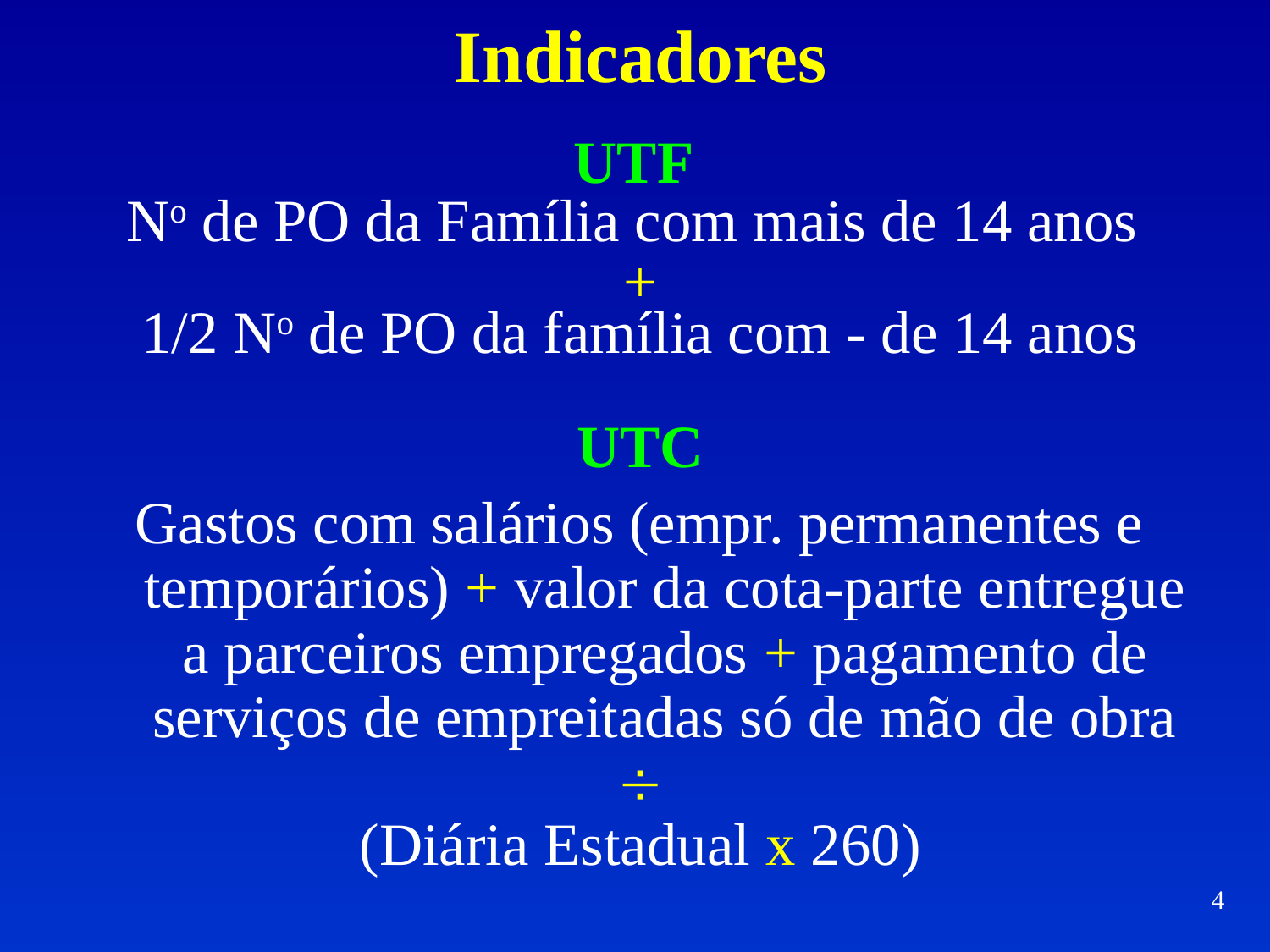

# Indicadores
UTF
No de PO da Família com mais de 14 anos
+
1/2 No de PO da família com - de 14 anos
UTC
Gastos com salários (empr. permanentes e temporários) + valor da cota-parte entregue a parceiros empregados + pagamento de serviços de empreitadas só de mão de obra
÷
(Diária Estadual x 260)
4